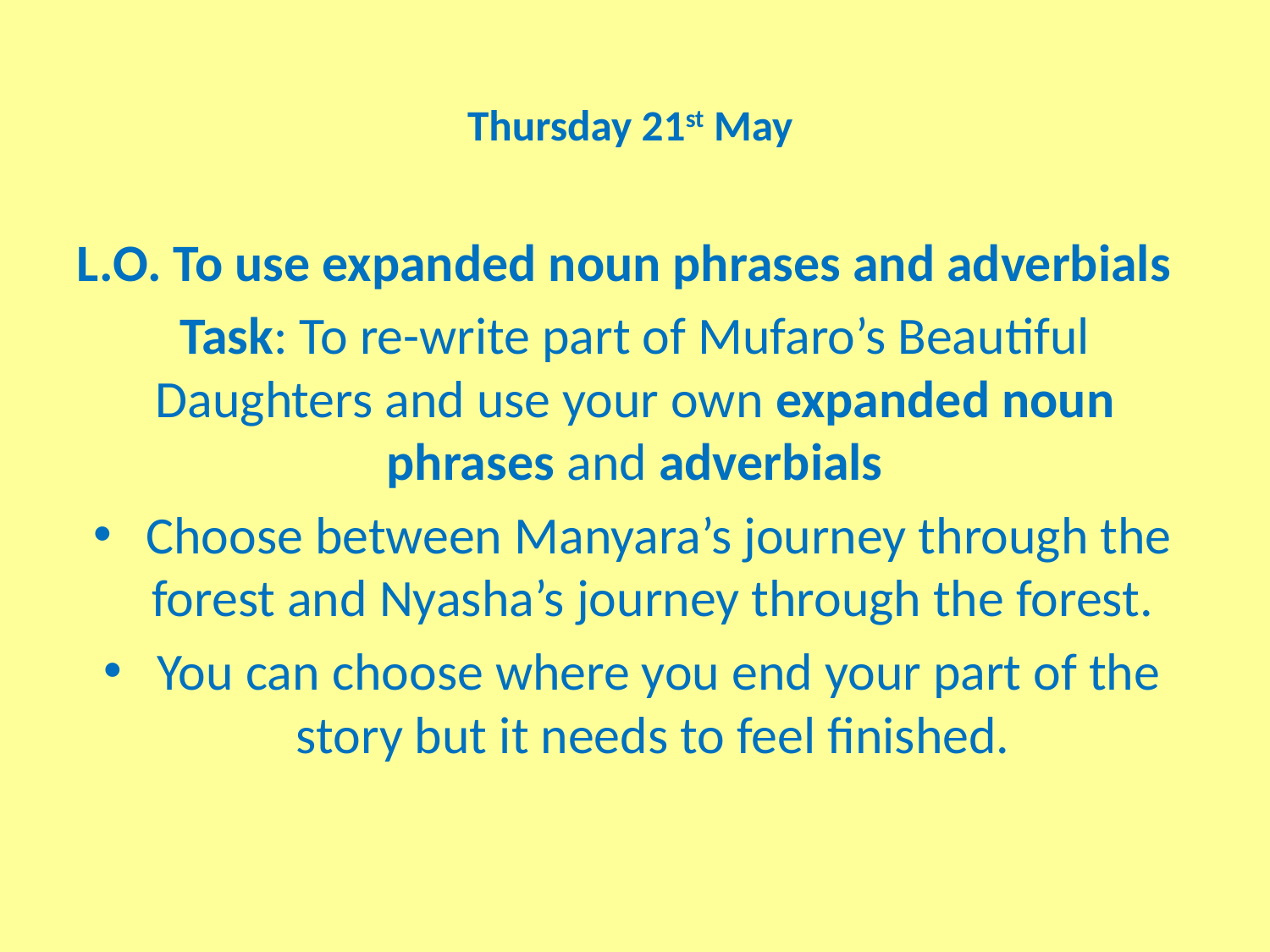

# Thursday 21st May
L.O. To use expanded noun phrases and adverbials
Task: To re-write part of Mufaro’s Beautiful Daughters and use your own expanded noun phrases and adverbials
Choose between Manyara’s journey through the forest and Nyasha’s journey through the forest.
You can choose where you end your part of the story but it needs to feel finished.